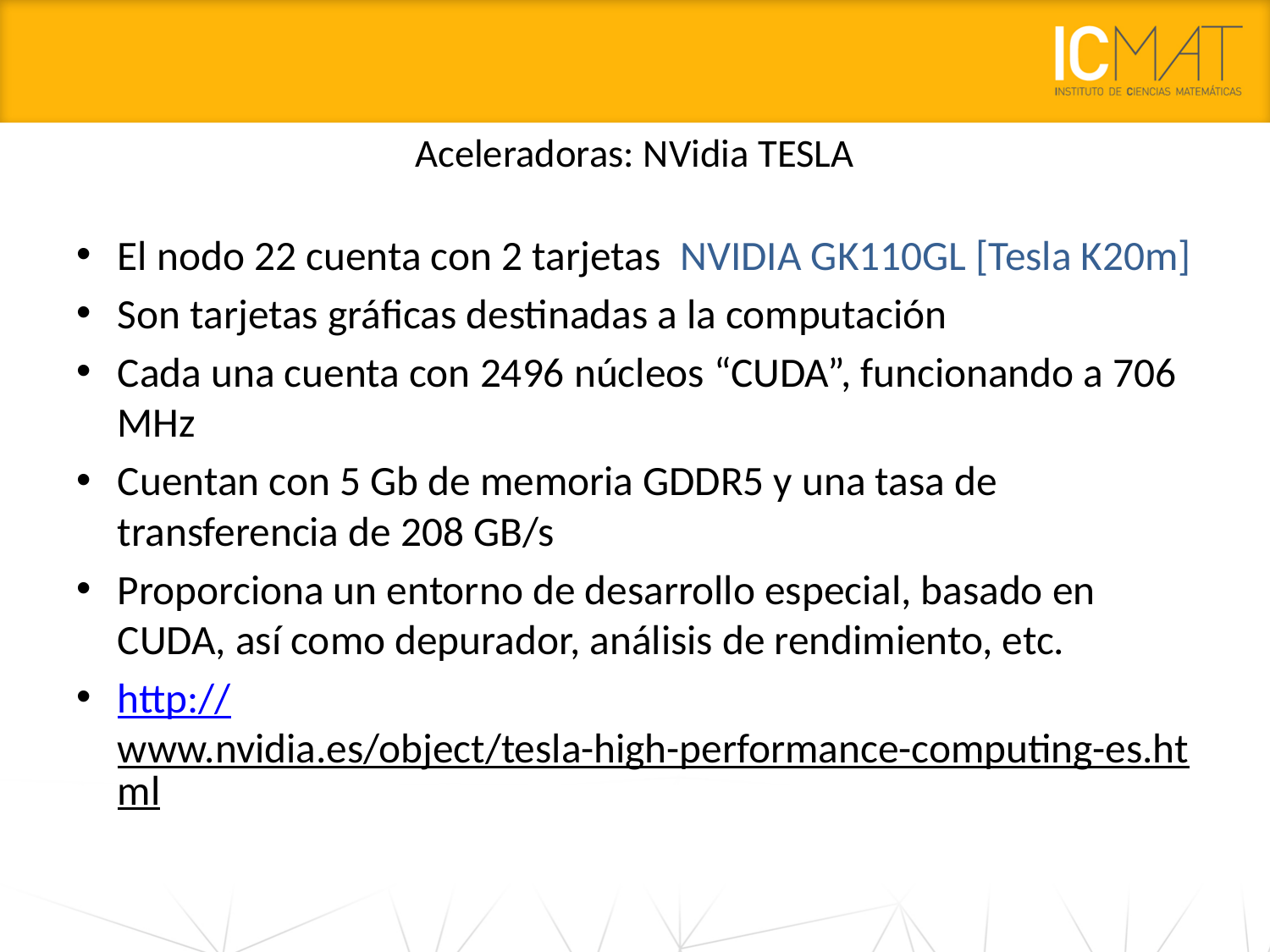

# Aceleradoras: NVidia TESLA
El nodo 22 cuenta con 2 tarjetas  NVIDIA GK110GL [Tesla K20m]
Son tarjetas gráficas destinadas a la computación
Cada una cuenta con 2496 núcleos “CUDA”, funcionando a 706 MHz
Cuentan con 5 Gb de memoria GDDR5 y una tasa de transferencia de 208 GB/s
Proporciona un entorno de desarrollo especial, basado en CUDA, así como depurador, análisis de rendimiento, etc.
http://www.nvidia.es/object/tesla-high-performance-computing-es.html